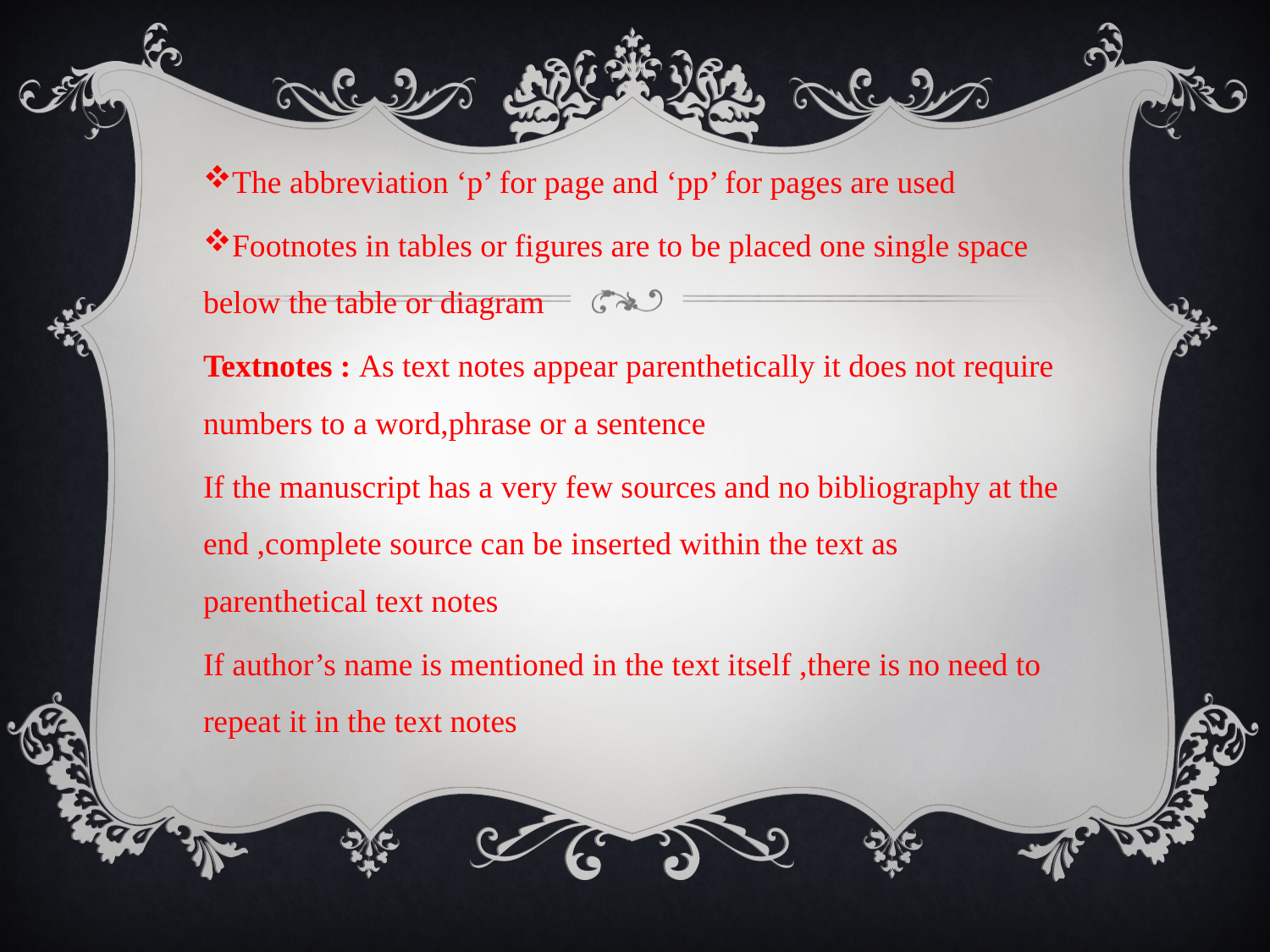

The abbreviation ‘p’ for page and ‘pp’ for pages are used
Footnotes in tables or figures are to be placed one single space below the table or diagram
Textnotes : As text notes appear parenthetically it does not require numbers to a word,phrase or a sentence
If the manuscript has a very few sources and no bibliography at the end ,complete source can be inserted within the text as parenthetical text notes
If author’s name is mentioned in the text itself ,there is no need to repeat it in the text notes